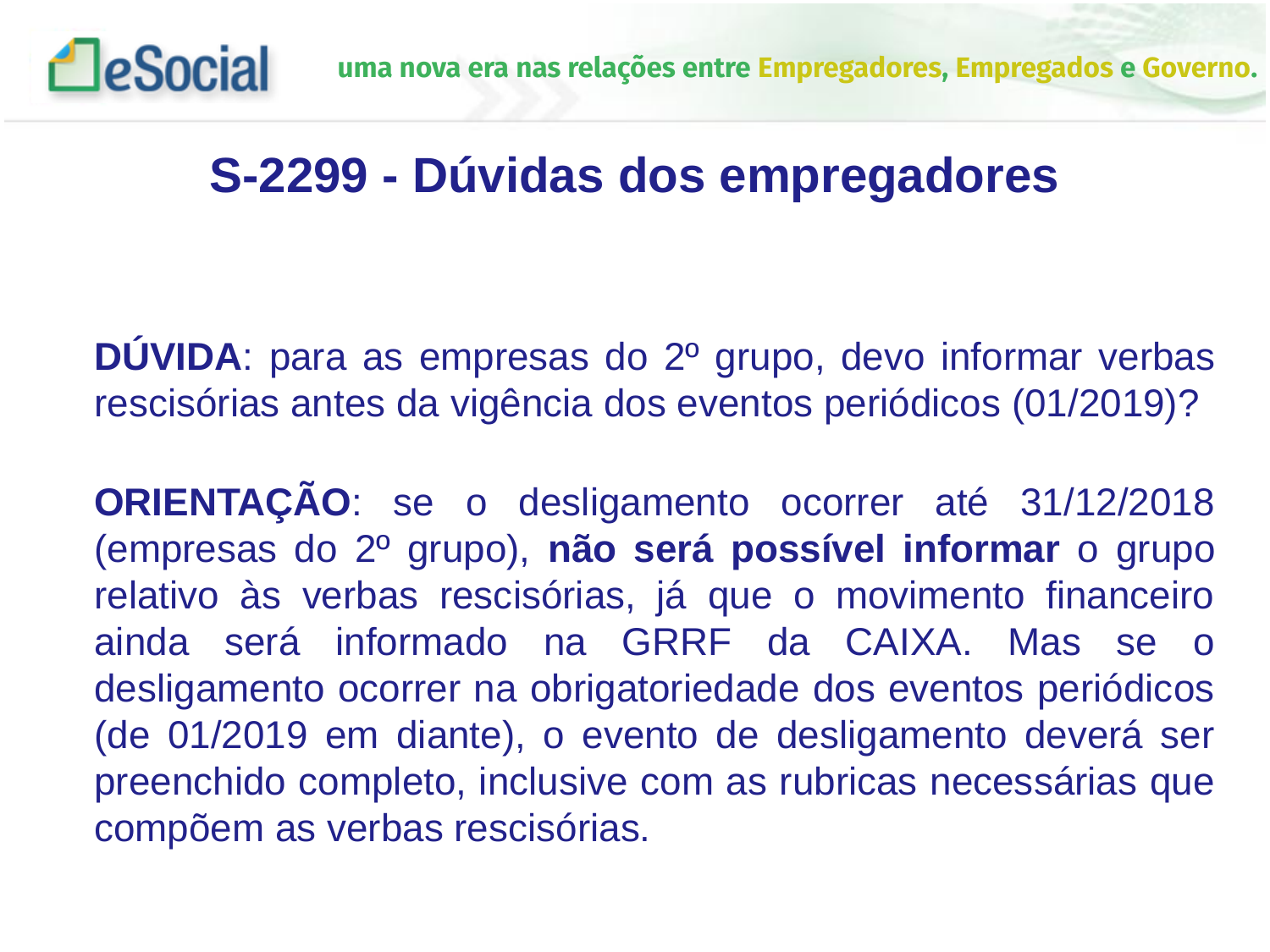

S-2299 - Dúvidas dos empregadores

DÚVIDA: para as empresas do 2º grupo, devo informar verbas rescisórias antes da vigência dos eventos periódicos (01/2019)?

ORIENTAÇÃO: se o desligamento ocorrer até 31/12/2018 (empresas do 2º grupo), não será possível informar o grupo relativo às verbas rescisórias, já que o movimento financeiro ainda será informado na GRRF da CAIXA. Mas se o desligamento ocorrer na obrigatoriedade dos eventos periódicos (de 01/2019 em diante), o evento de desligamento deverá ser preenchido completo, inclusive com as rubricas necessárias que compõem as verbas rescisórias.